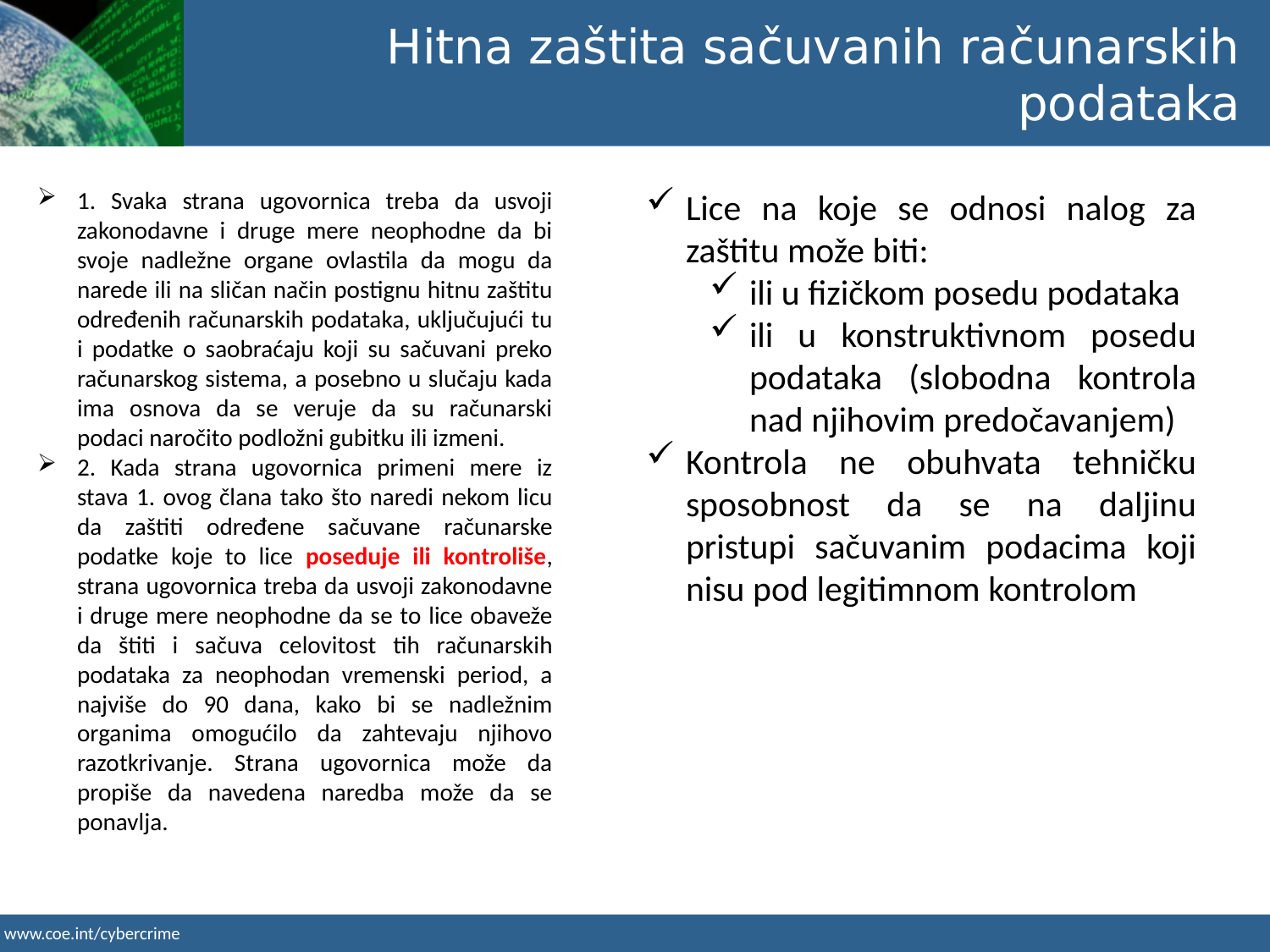

Hitna zaštita sačuvanih računarskih podataka
1. Svaka strana ugovornica treba da usvoji zakonodavne i druge mere neophodne da bi svoje nadležne organe ovlastila da mogu da narede ili na sličan način postignu hitnu zaštitu određenih računarskih podataka, uključujući tu i podatke o saobraćaju koji su sačuvani preko računarskog sistema, a posebno u slučaju kada ima osnova da se veruje da su računarski podaci naročito podložni gubitku ili izmeni.
2. Kada strana ugovornica primeni mere iz stava 1. ovog člana tako što naredi nekom licu da zaštiti određene sačuvane računarske podatke koje to lice poseduje ili kontroliše, strana ugovornica treba da usvoji zakonodavne i druge mere neophodne da se to lice obaveže da štiti i sačuva celovitost tih računarskih podataka za neophodan vremenski period, a najviše do 90 dana, kako bi se nadležnim organima omogućilo da zahtevaju njihovo razotkrivanje. Strana ugovornica može da propiše da navedena naredba može da se ponavlja.
Lice na koje se odnosi nalog za zaštitu može biti:
ili u fizičkom posedu podataka
ili u konstruktivnom posedu podataka (slobodna kontrola nad njihovim predočavanjem)
Kontrola ne obuhvata tehničku sposobnost da se na daljinu pristupi sačuvanim podacima koji nisu pod legitimnom kontrolom